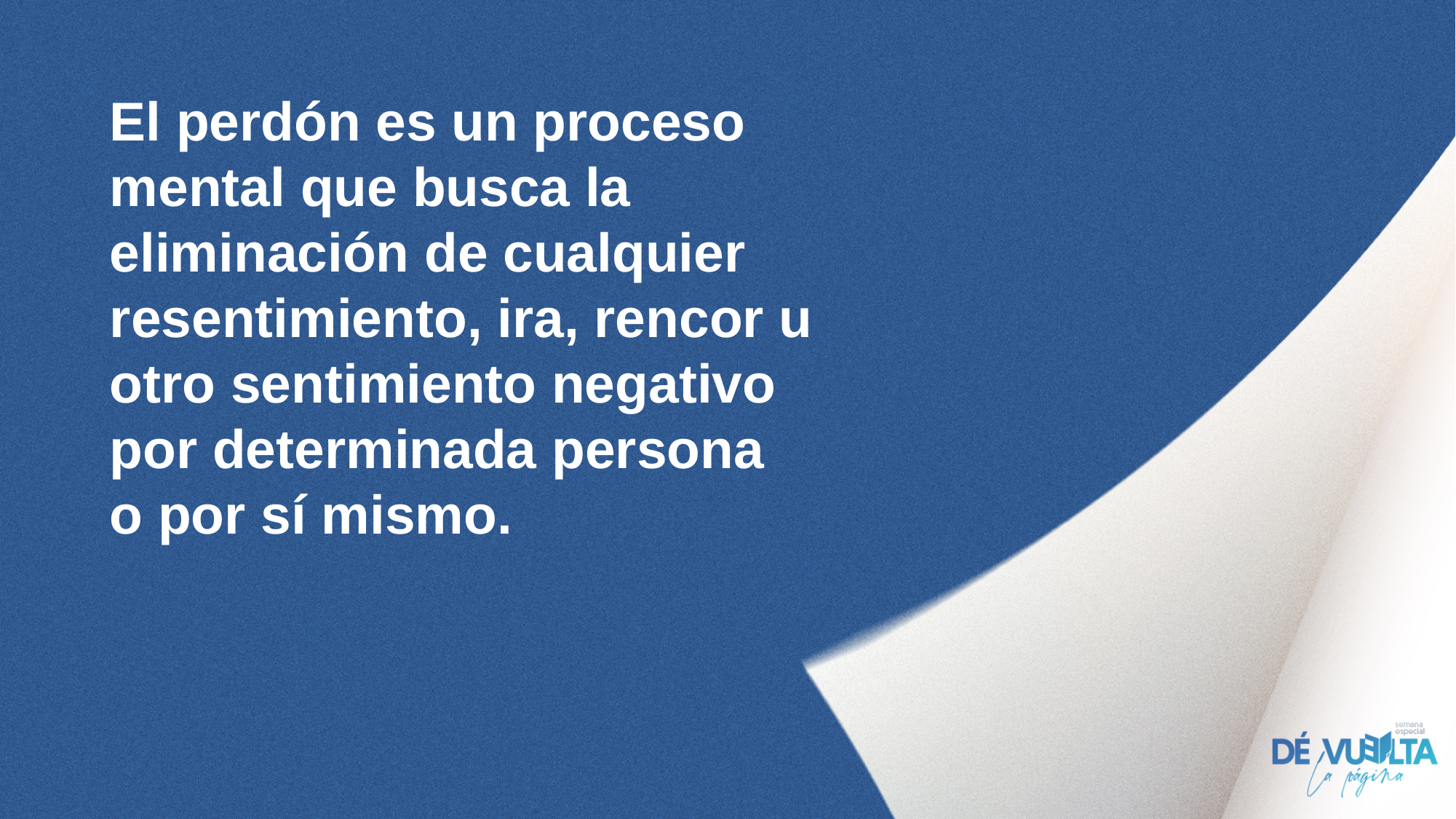

El perdón es un proceso mental que busca la eliminación de cualquier resentimiento, ira, rencor u otro sentimiento negativo por determinada persona       o por sí mismo.